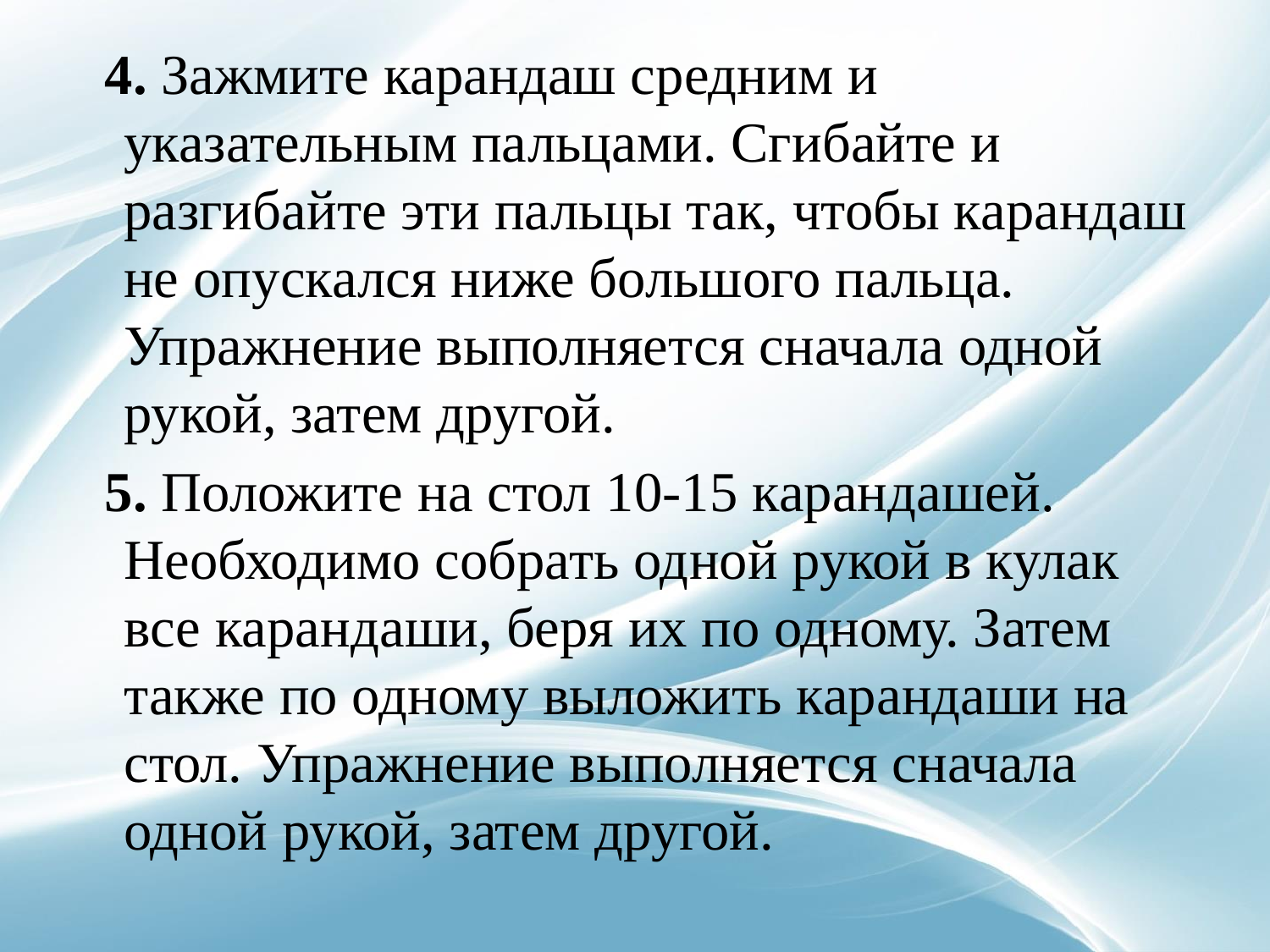

4. Зажмите карандаш средним и указательным пальцами. Сгибайте и разгибайте эти пальцы так, чтобы карандаш не опускался ниже большого пальца. Упражнение выполняется сначала одной рукой, затем другой.
  5. Положите на стол 10-15 карандашей. Необходимо собрать одной рукой в кулак все карандаши, беря их по одному. Затем также по одному выложить карандаши на стол. Упражнение выполняется сначала одной рукой, затем другой.